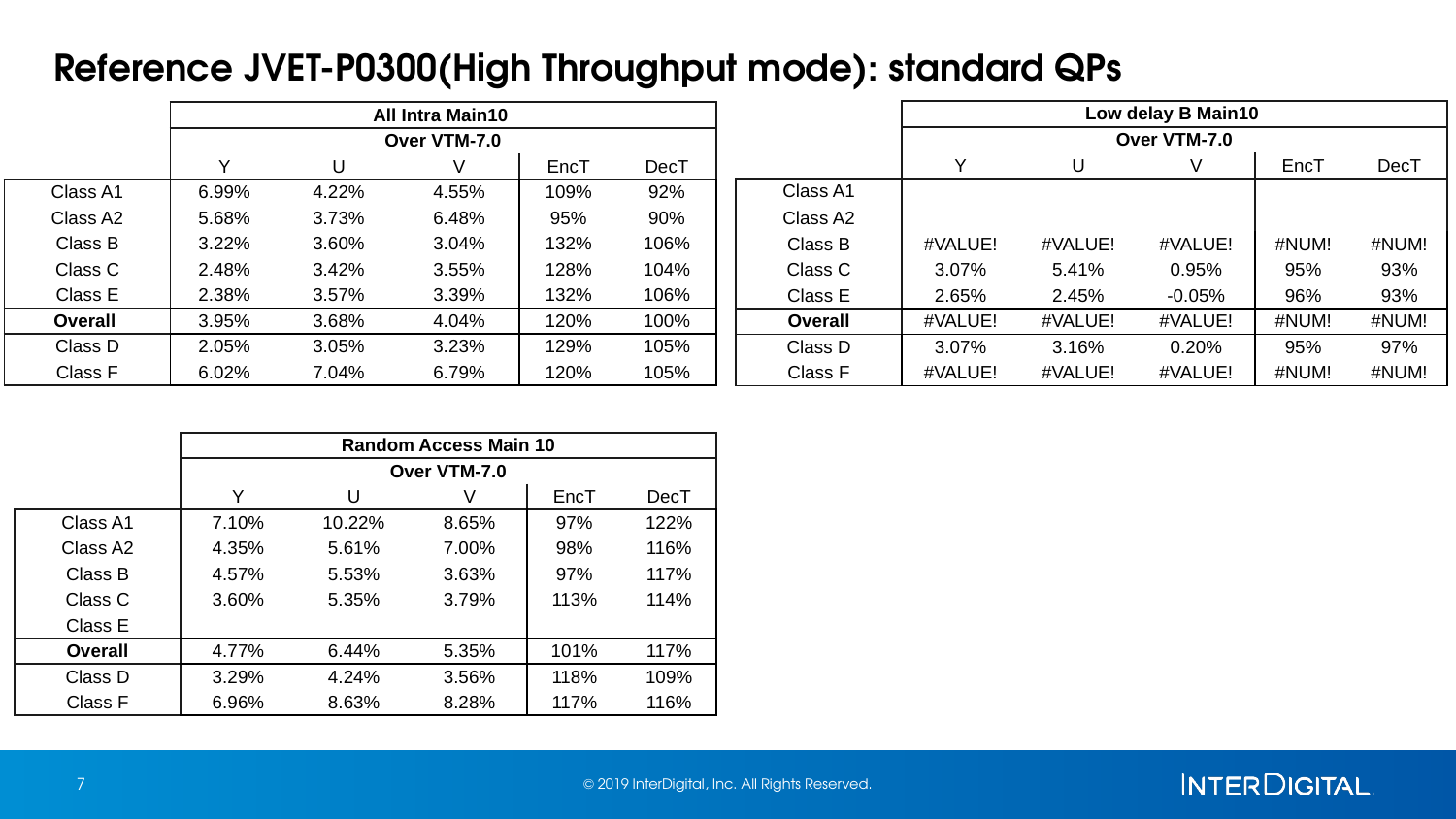

# Reference JVET-P0300(High Throughput mode): standard QPs
|  | Low delay B Main10 |  |  |  |  |
| --- | --- | --- | --- | --- | --- |
|  | Over VTM-7.0 |  |  |  |  |
|  | Y | U | V | EncT | DecT |
| Class A1 |  |  |  |  |  |
| Class A2 |  |  |  |  |  |
| Class B | #VALUE! | #VALUE! | #VALUE! | #NUM! | #NUM! |
| Class C | 3.07% | 5.41% | 0.95% | 95% | 93% |
| Class E | 2.65% | 2.45% | -0.05% | 96% | 93% |
| Overall | #VALUE! | #VALUE! | #VALUE! | #NUM! | #NUM! |
| Class D | 3.07% | 3.16% | 0.20% | 95% | 97% |
| Class F | #VALUE! | #VALUE! | #VALUE! | #NUM! | #NUM! |
|  | All Intra Main10 |  |  |  |  |
| --- | --- | --- | --- | --- | --- |
|  | Over VTM-7.0 |  |  |  |  |
|  | Y | U | V | EncT | DecT |
| Class A1 | 6.99% | 4.22% | 4.55% | 109% | 92% |
| Class A2 | 5.68% | 3.73% | 6.48% | 95% | 90% |
| Class B | 3.22% | 3.60% | 3.04% | 132% | 106% |
| Class C | 2.48% | 3.42% | 3.55% | 128% | 104% |
| Class E | 2.38% | 3.57% | 3.39% | 132% | 106% |
| Overall | 3.95% | 3.68% | 4.04% | 120% | 100% |
| Class D | 2.05% | 3.05% | 3.23% | 129% | 105% |
| Class F | 6.02% | 7.04% | 6.79% | 120% | 105% |
|  | Random Access Main 10 |  |  |  |  |
| --- | --- | --- | --- | --- | --- |
|  | Over VTM-7.0 |  |  |  |  |
|  | Y | U | V | EncT | DecT |
| Class A1 | 7.10% | 10.22% | 8.65% | 97% | 122% |
| Class A2 | 4.35% | 5.61% | 7.00% | 98% | 116% |
| Class B | 4.57% | 5.53% | 3.63% | 97% | 117% |
| Class C | 3.60% | 5.35% | 3.79% | 113% | 114% |
| Class E |  |  |  |  |  |
| Overall | 4.77% | 6.44% | 5.35% | 101% | 117% |
| Class D | 3.29% | 4.24% | 3.56% | 118% | 109% |
| Class F | 6.96% | 8.63% | 8.28% | 117% | 116% |
7
© 2019 InterDigital, Inc. All Rights Reserved.